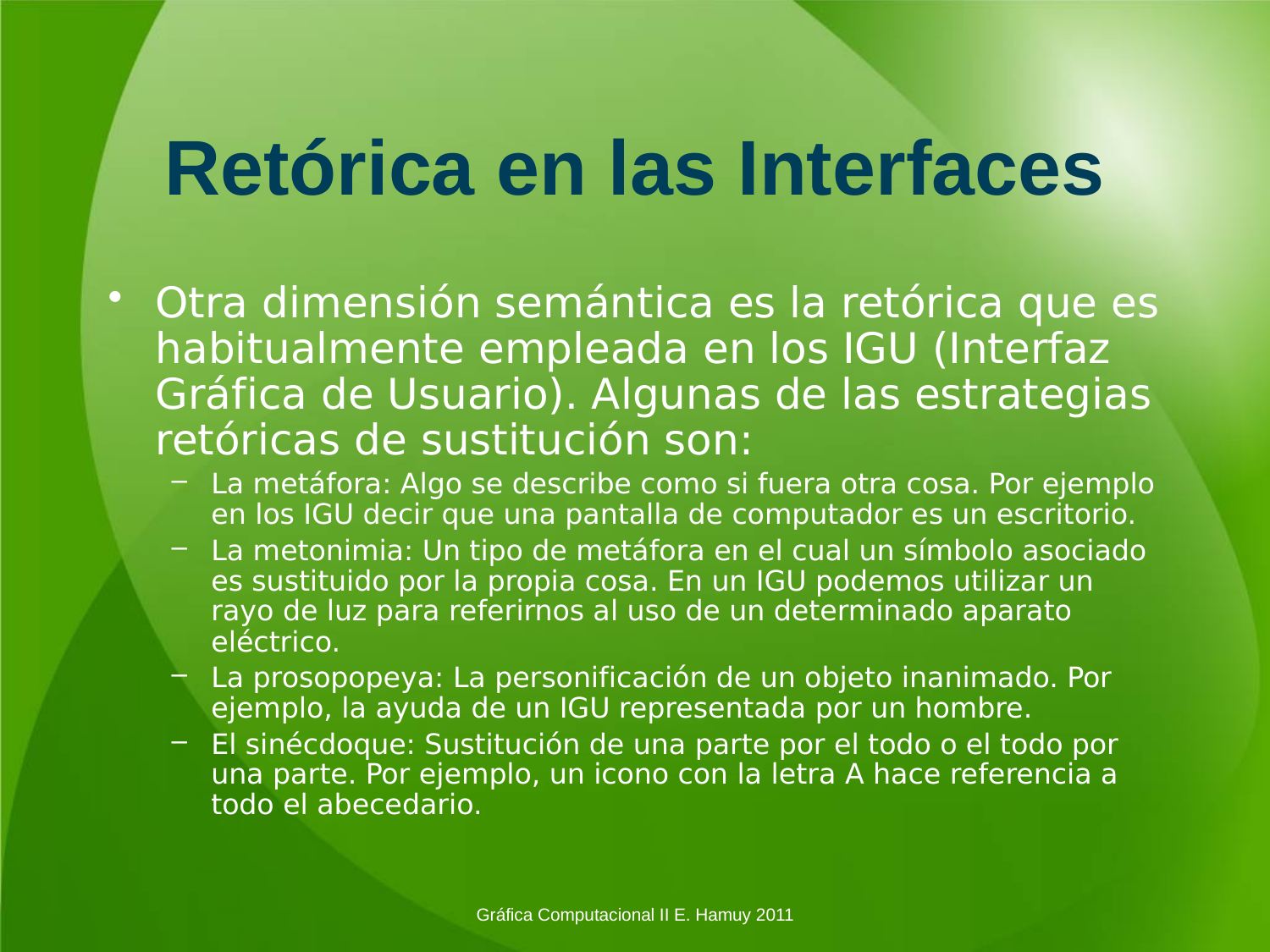

# Retórica en las Interfaces
Otra dimensión semántica es la retórica que es habitualmente empleada en los IGU (Interfaz Gráfica de Usuario). Algunas de las estrategias retóricas de sustitución son:
La metáfora: Algo se describe como si fuera otra cosa. Por ejemplo en los IGU decir que una pantalla de computador es un escritorio.
La metonimia: Un tipo de metáfora en el cual un símbolo asociado es sustituido por la propia cosa. En un IGU podemos utilizar un rayo de luz para referirnos al uso de un determinado aparato eléctrico.
La prosopopeya: La personificación de un objeto inanimado. Por ejemplo, la ayuda de un IGU representada por un hombre.
El sinécdoque: Sustitución de una parte por el todo o el todo por una parte. Por ejemplo, un icono con la letra A hace referencia a todo el abecedario.
Gráfica Computacional II E. Hamuy 2011